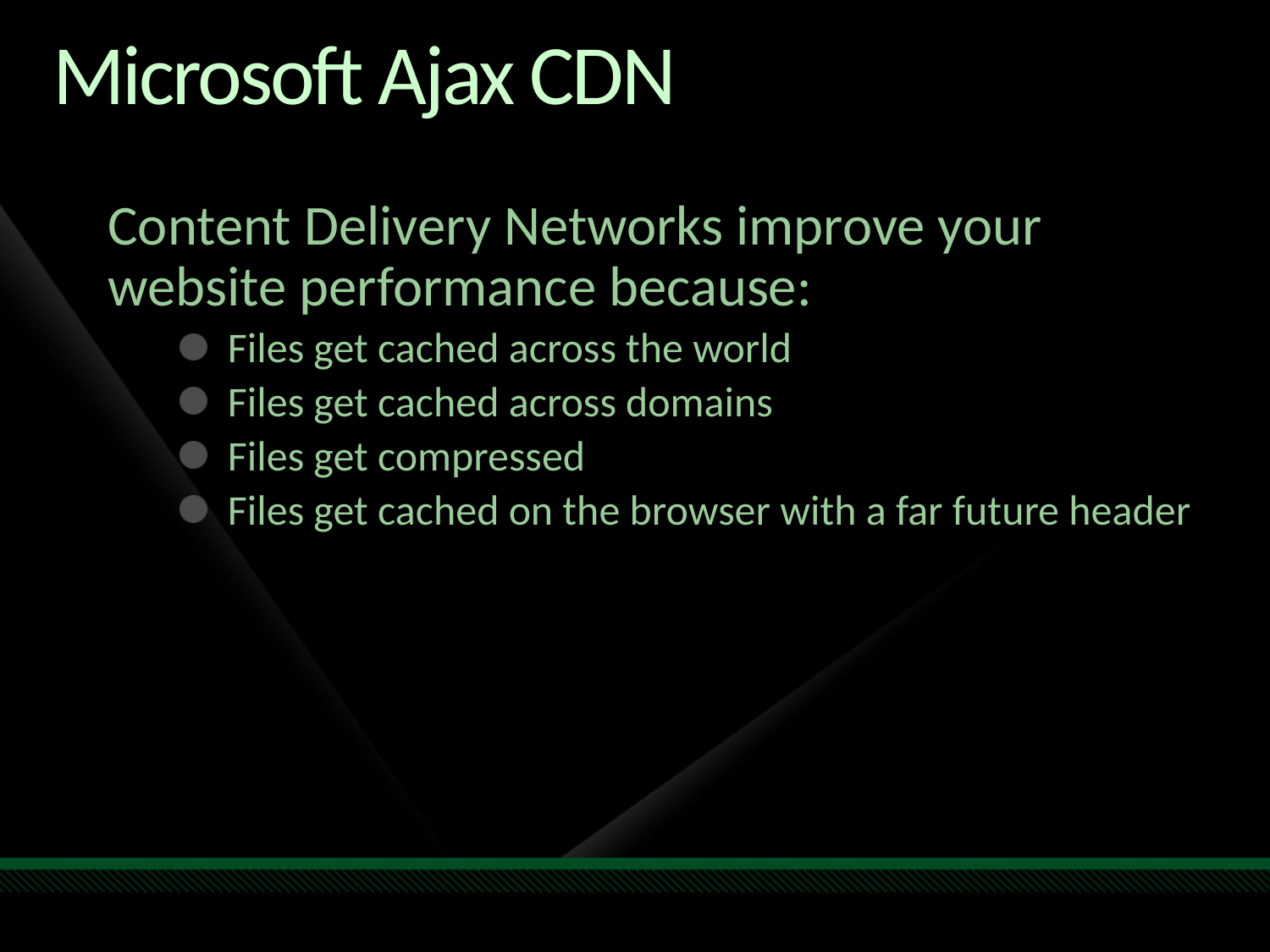

# Microsoft Ajax CDN
 	Content Delivery Networks improve your website performance because:
Files get cached across the world
Files get cached across domains
Files get compressed
Files get cached on the browser with a far future header